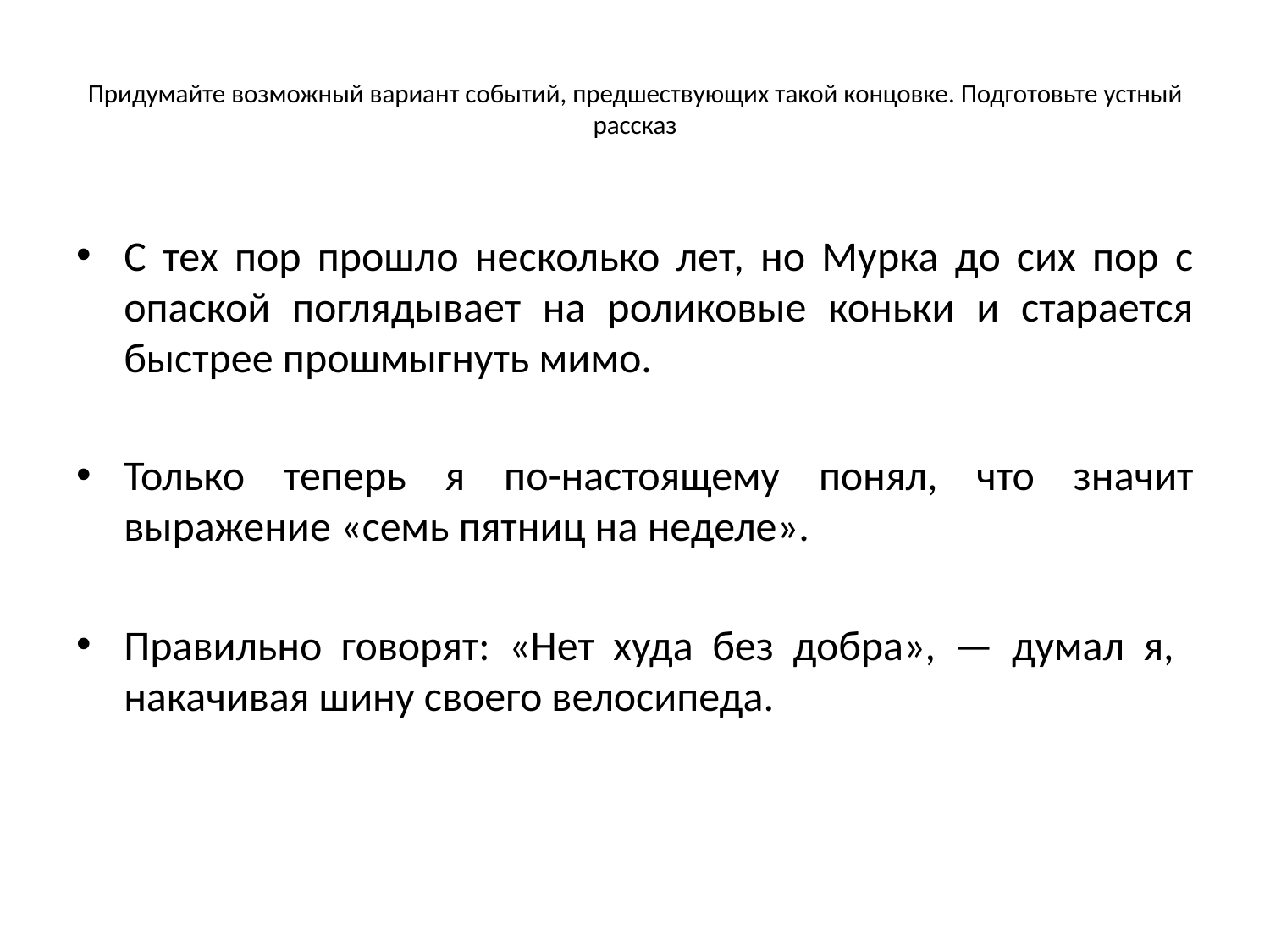

# Придумайте возможный вариант событий, предшествующих такой концовке. Подготовьте устный рассказ
С тех пор прошло несколько лет, но Мурка до сих пор с опаской поглядывает на роликовые коньки и старается быстрее прошмыгнуть мимо.

Только теперь я по-настоящему понял, что значит выражение «семь пятниц на неделе».

Правильно говорят: «Нет худа без добра», — думал я,  накачивая шину своего велосипеда.